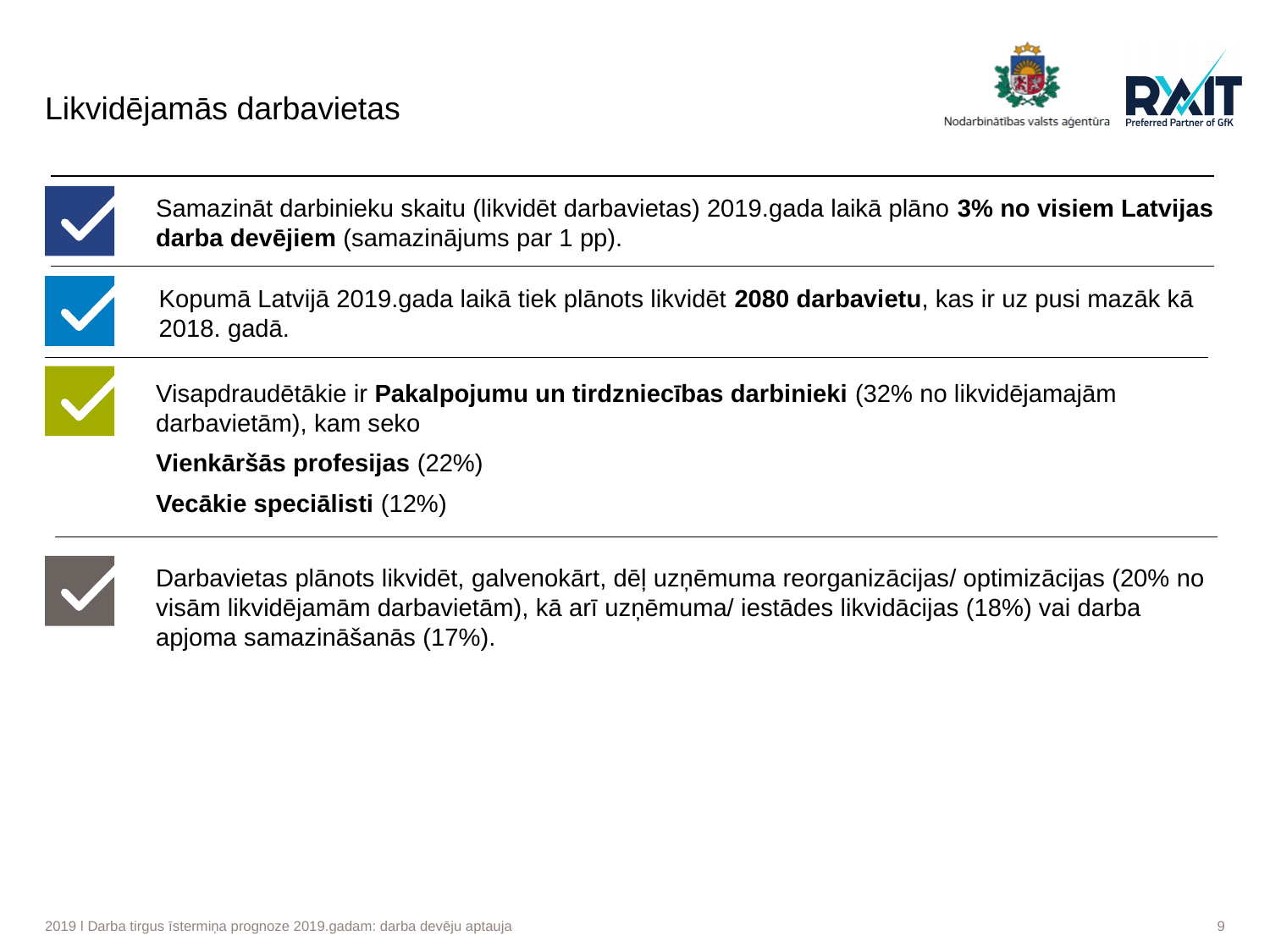

# Likvidējamās darbavietas
Samazināt darbinieku skaitu (likvidēt darbavietas) 2019.gada laikā plāno 3% no visiem Latvijas darba devējiem (samazinājums par 1 pp).

Kopumā Latvijā 2019.gada laikā tiek plānots likvidēt 2080 darbavietu, kas ir uz pusi mazāk kā 2018. gadā.

Visapdraudētākie ir Pakalpojumu un tirdzniecības darbinieki (32% no likvidējamajām darbavietām), kam seko
Vienkāršās profesijas (22%)
Vecākie speciālisti (12%)

Darbavietas plānots likvidēt, galvenokārt, dēļ uzņēmuma reorganizācijas/ optimizācijas (20% no visām likvidējamām darbavietām), kā arī uzņēmuma/ iestādes likvidācijas (18%) vai darba apjoma samazināšanās (17%).